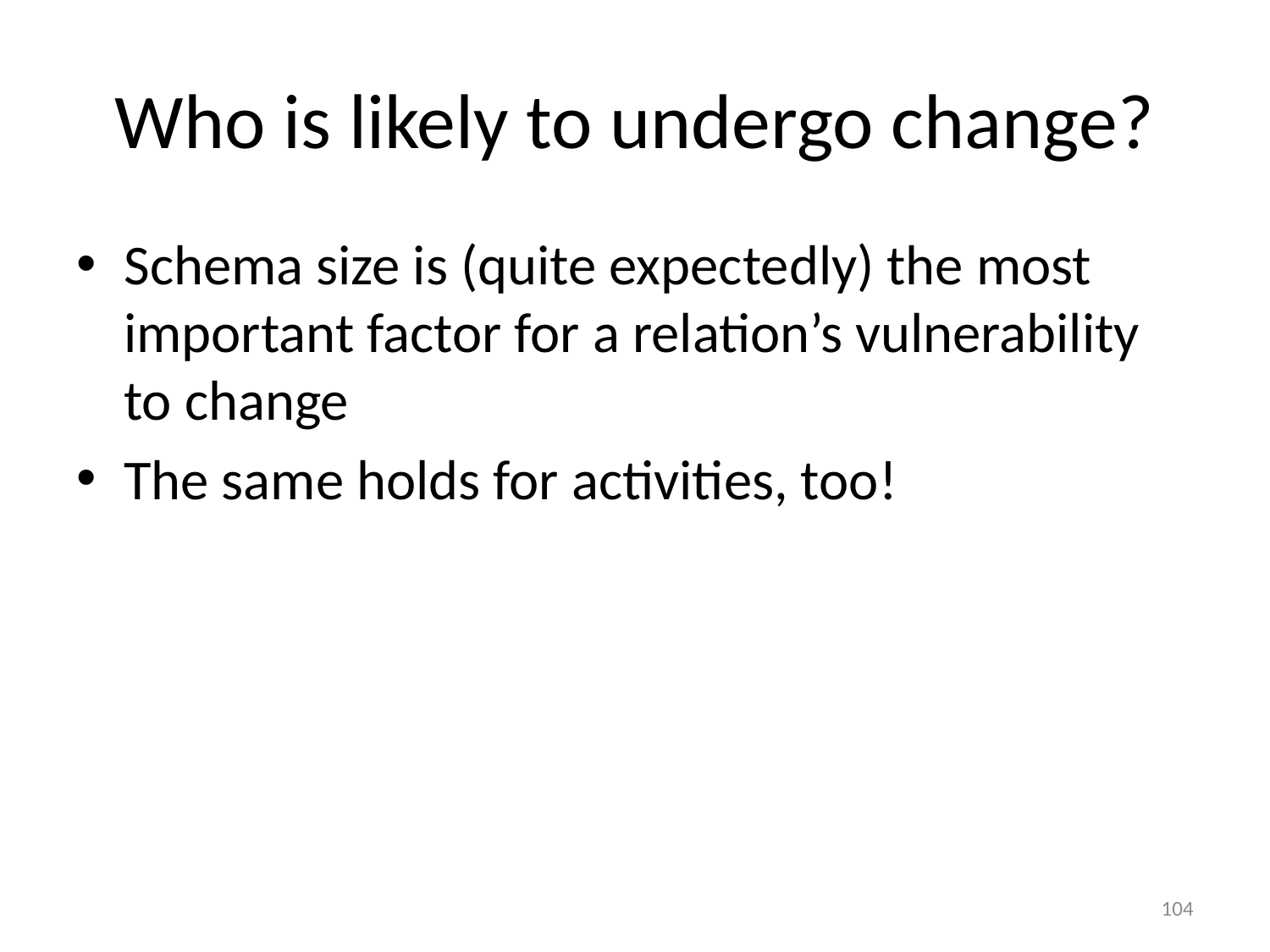

# Who is likely to undergo change?
Schema size is (quite expectedly) the most important factor for a relation’s vulnerability to change
The same holds for activities, too!

104